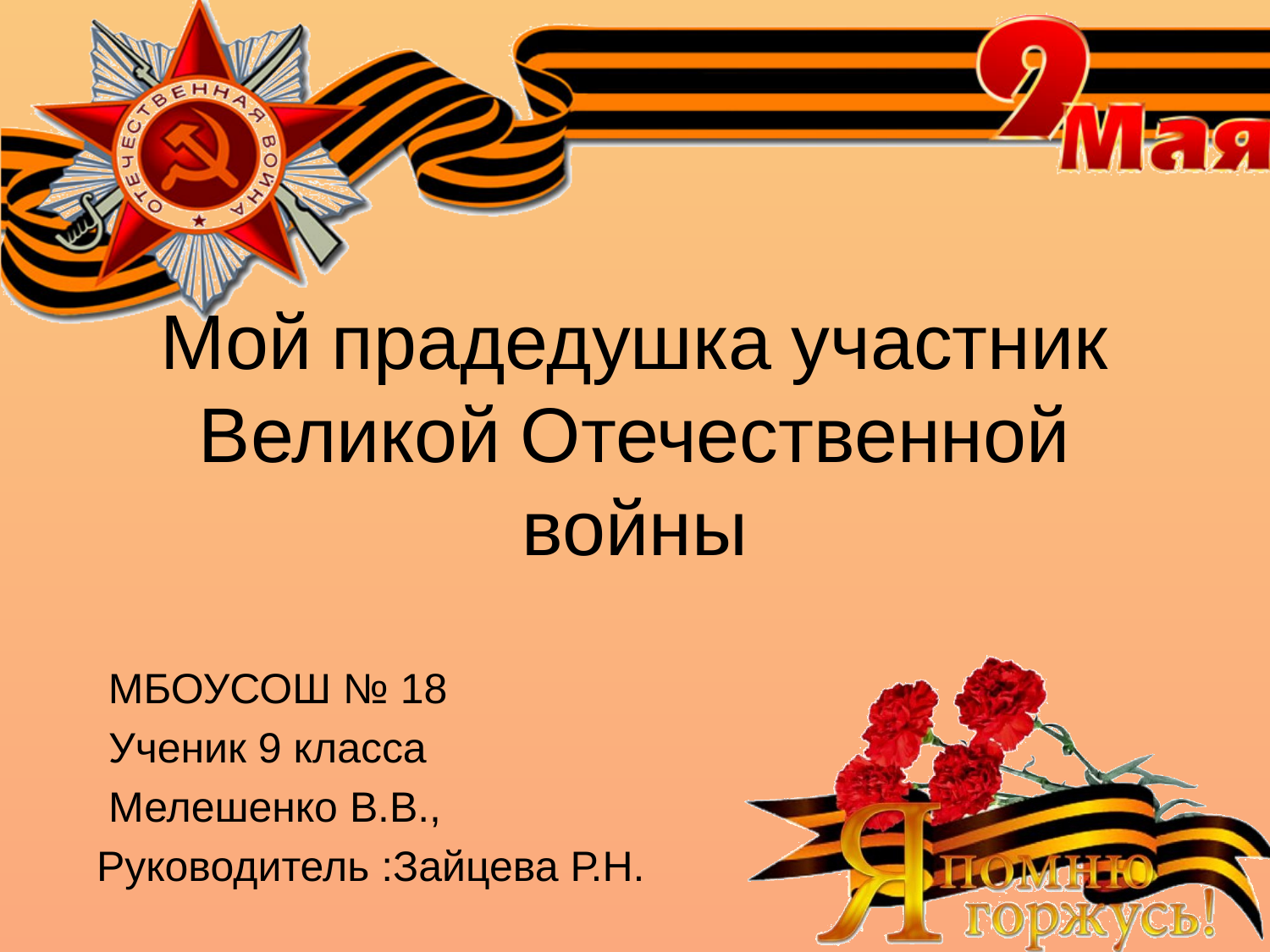

# Мой прадедушка участник Великой Отечественной войны

 МБОУСОШ № 18
 Ученик 9 класса
 Мелешенко В.В.,
Руководитель :Зайцева Р.Н.